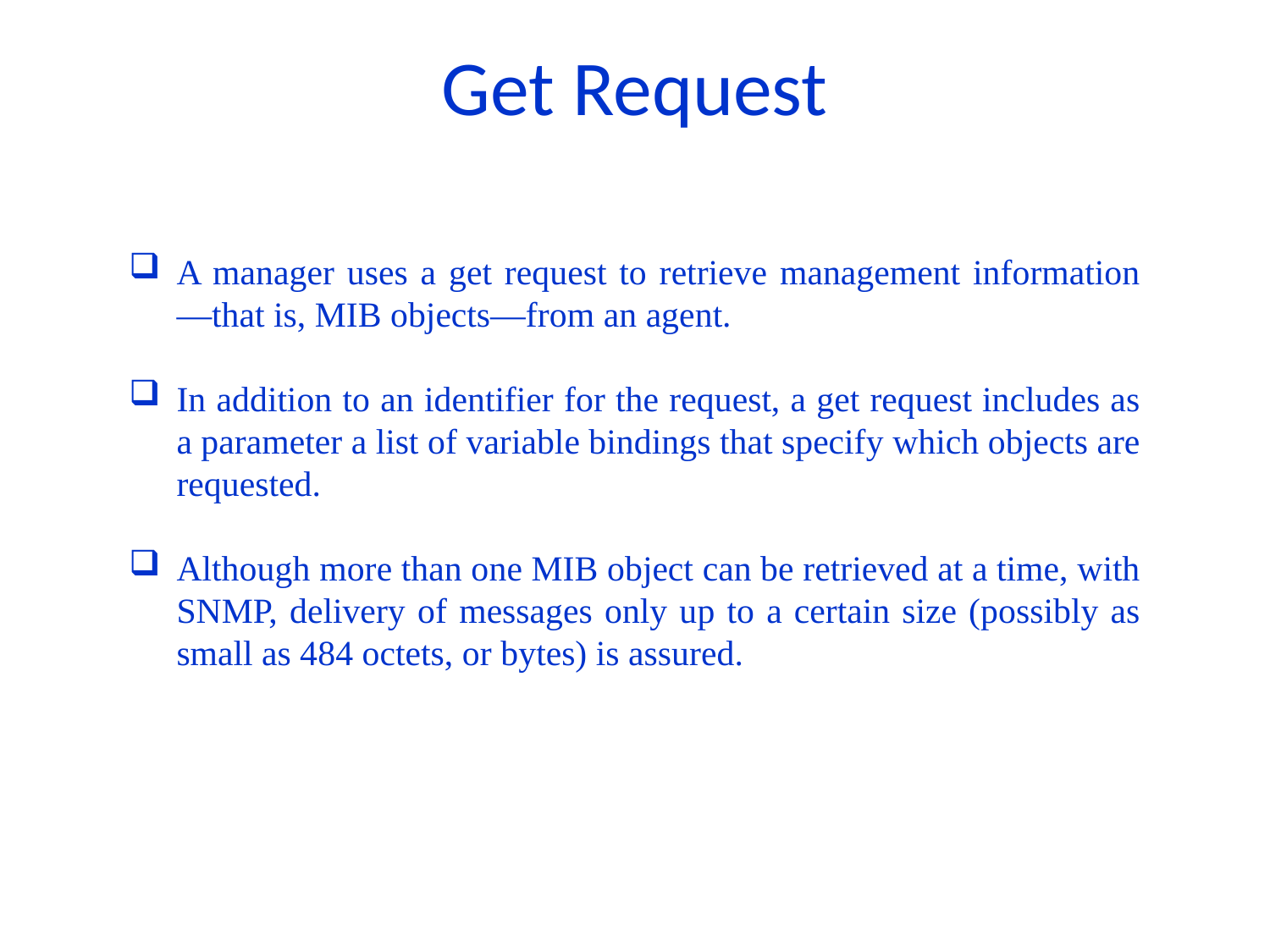

Get Request
A manager uses a get request to retrieve management information—that is, MIB objects—from an agent.

In addition to an identifier for the request, a get request includes as a parameter a list of variable bindings that specify which objects are requested.

Although more than one MIB object can be retrieved at a time, with SNMP, delivery of messages only up to a certain size (possibly as small as 484 octets, or bytes) is assured.